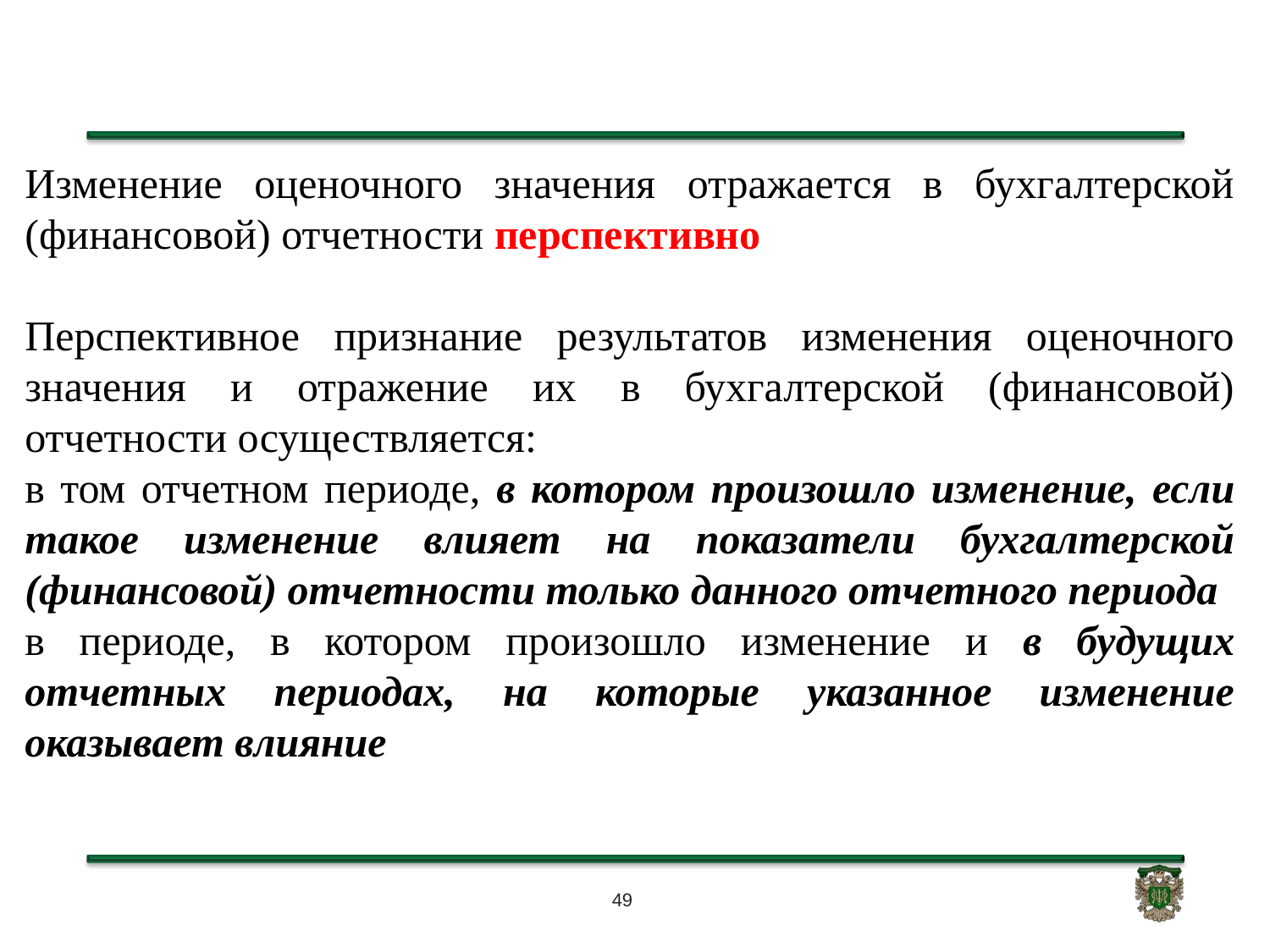

Изменение оценочного значения отражается в бухгалтерской (финансовой) отчетности перспективно

Перспективное признание результатов изменения оценочного значения и отражение их в бухгалтерской (финансовой) отчетности осуществляется:
в том отчетном периоде, в котором произошло изменение, если такое изменение влияет на показатели бухгалтерской (финансовой) отчетности только данного отчетного периода
в периоде, в котором произошло изменение и в будущих отчетных периодах, на которые указанное изменение оказывает влияние

49